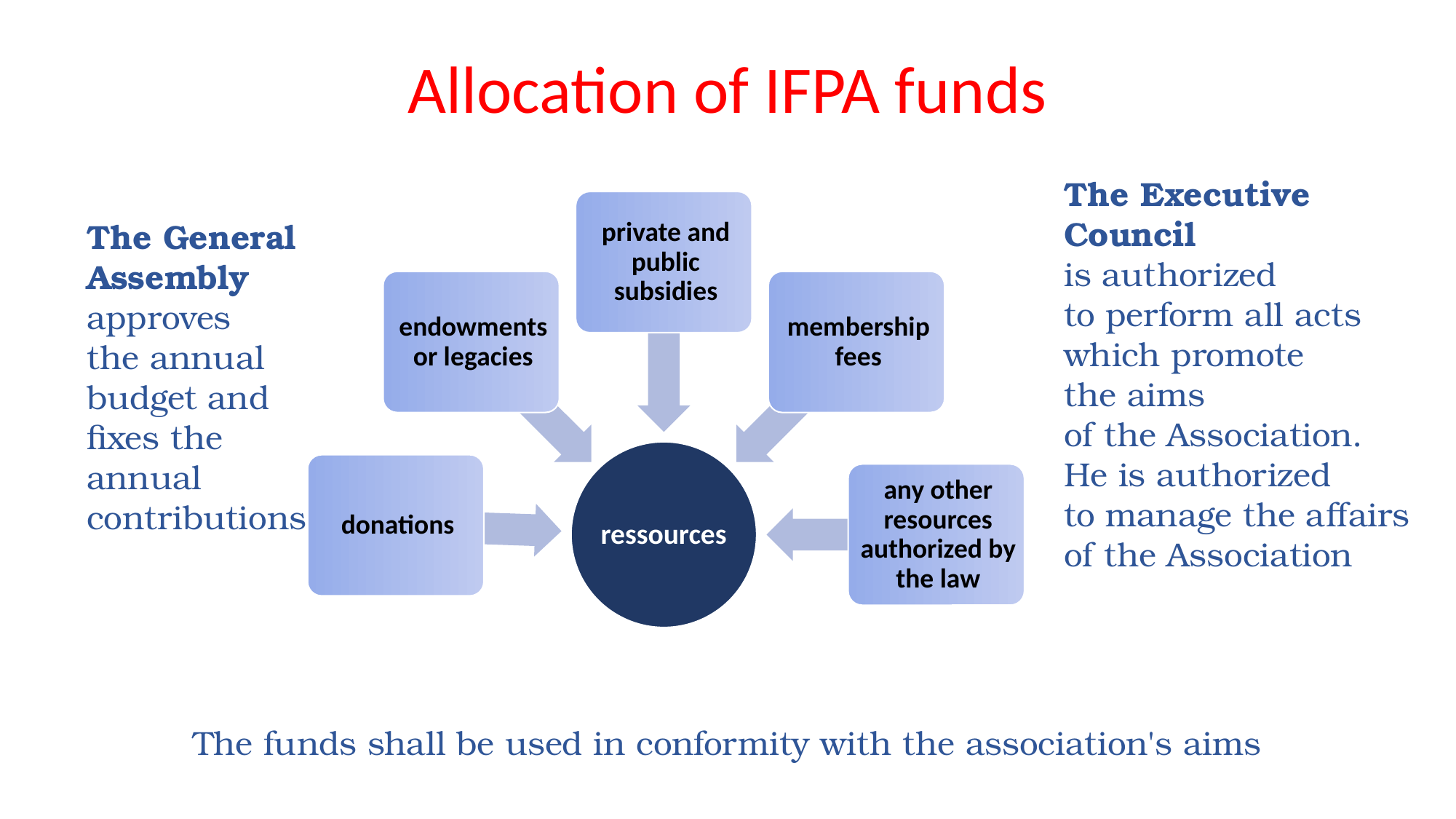

# Allocation of IFPA funds
ressources
donations
endowments or legacies
private and public subsidies
membership fees
any other resources authorized by the law
The Executive Council
is authorized
to perform all acts which promote
the aims
of the Association.
He is authorized
to manage the affairs of the Association
The General Assembly approves
the annual budget and fixes the annual contributions
The funds shall be used in conformity with the association's aims